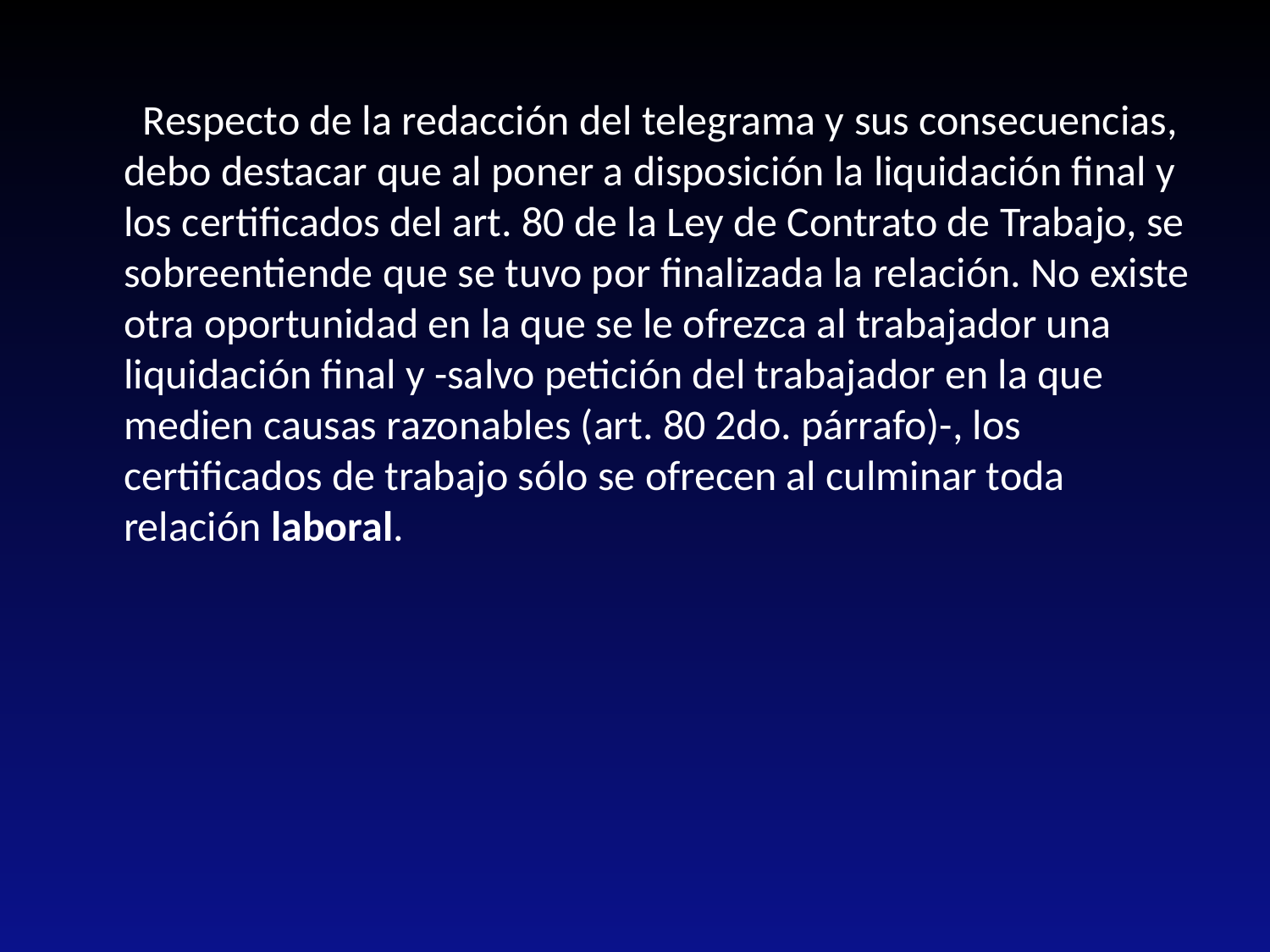

Respecto de la redacción del telegrama y sus consecuencias, debo destacar que al poner a disposición la liquidación final y los certificados del art. 80 de la Ley de Contrato de Trabajo, se sobreentiende que se tuvo por finalizada la relación. No existe otra oportunidad en la que se le ofrezca al trabajador una liquidación final y -salvo petición del trabajador en la que medien causas razonables (art. 80 2do. párrafo)-, los certificados de trabajo sólo se ofrecen al culminar toda relación laboral.